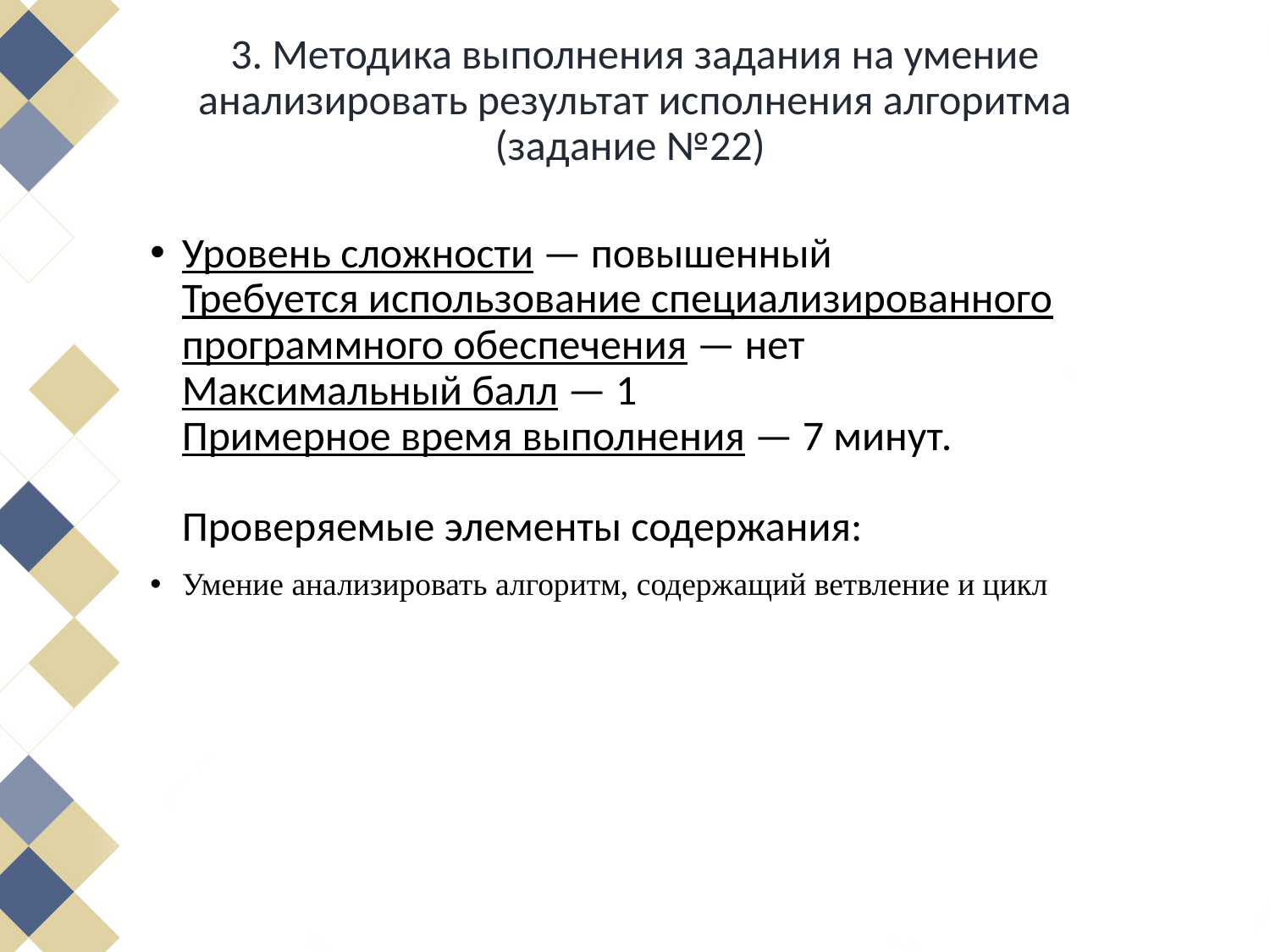

# 3. Методика выполнения задания на умение анализировать результат исполнения алгоритма (задание №22)

Уровень сложности — повышенный
Требуется использование специализированного программного обеспечения — нет
Максимальный балл — 1
Примерное время выполнения — 7 минут.
  
Проверяемые элементы содержания:
Умение анализировать алгоритм, содержащий ветвление и цикл